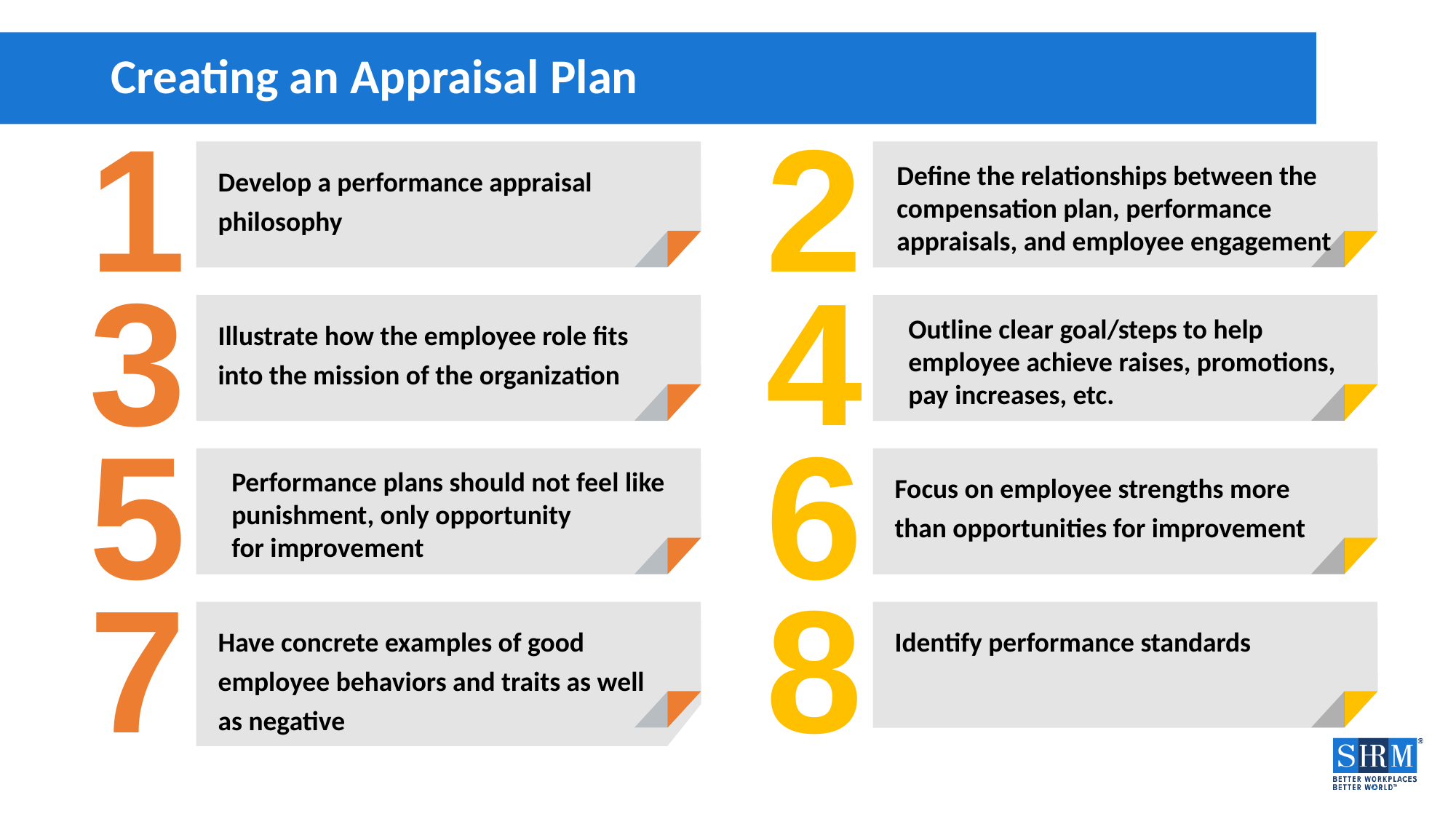

# Creating an Appraisal Plan
1
2
Develop a performance appraisal philosophy

Define the relationships between the compensation plan, performance appraisals, and employee engagement

3
4
Illustrate how the employee role fits into the mission of the organization

Outline clear goal/steps to help employee achieve raises, promotions, pay increases, etc.

5
6
Performance plans should not feel like punishment, only opportunity for improvement

Focus on employee strengths more than opportunities for improvement

7
8
Have concrete examples of good employee behaviors and traits as well as negative

Identify performance standards